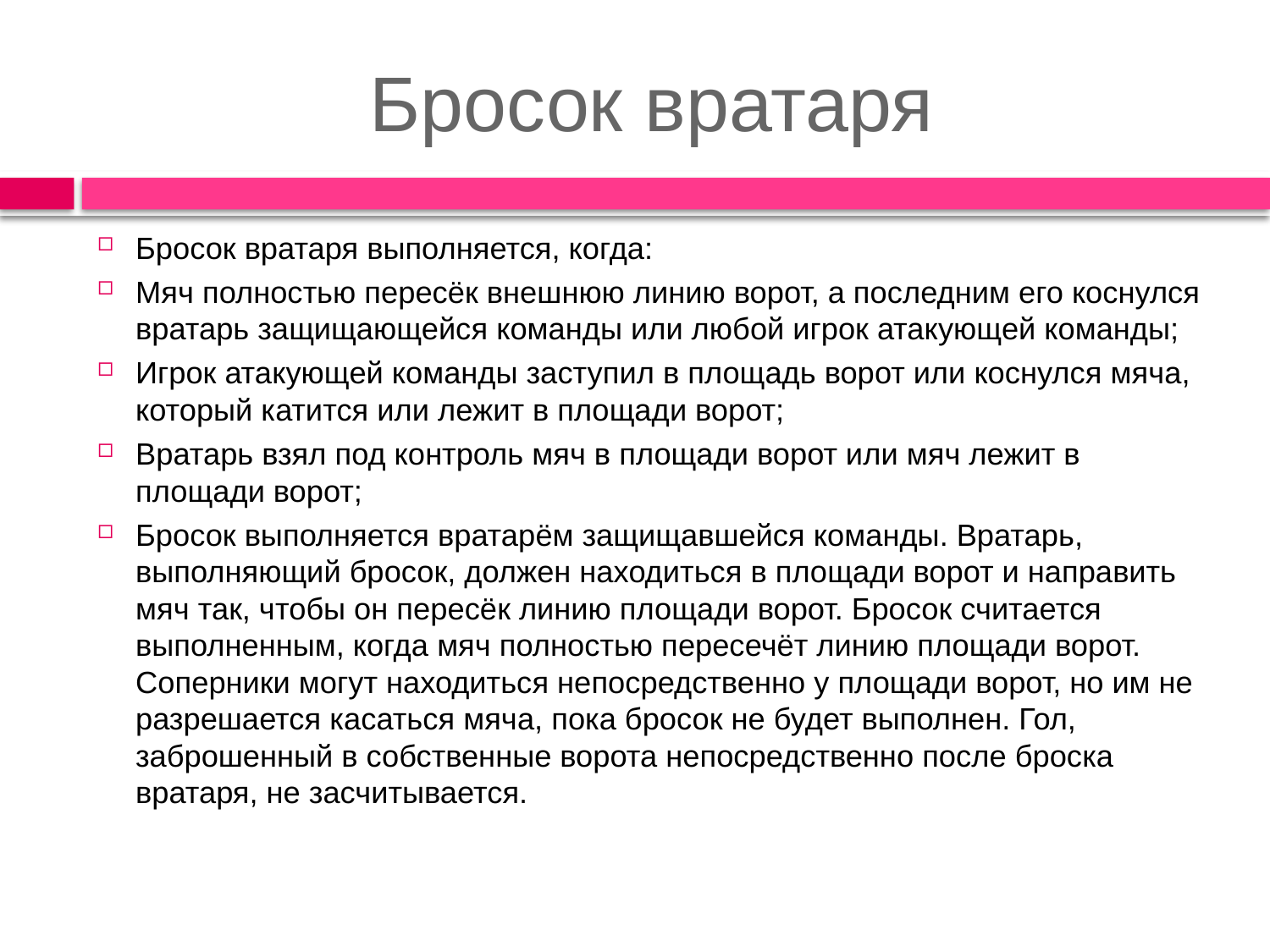

# Бросок вратаря
Бросок вратаря выполняется, когда:
Мяч полностью пересёк внешнюю линию ворот, а последним его коснулся вратарь защищающейся команды или любой игрок атакующей команды;
Игрок атакующей команды заступил в площадь ворот или коснулся мяча, который катится или лежит в площади ворот;
Вратарь взял под контроль мяч в площади ворот или мяч лежит в площади ворот;
Бросок выполняется вратарём защищавшейся команды. Вратарь, выполняющий бросок, должен находиться в площади ворот и направить мяч так, чтобы он пересёк линию площади ворот. Бросок считается выполненным, когда мяч полностью пересечёт линию площади ворот. Соперники могут находиться непосредственно у площади ворот, но им не разрешается касаться мяча, пока бросок не будет выполнен. Гол, заброшенный в собственные ворота непосредственно после броска вратаря, не засчитывается.